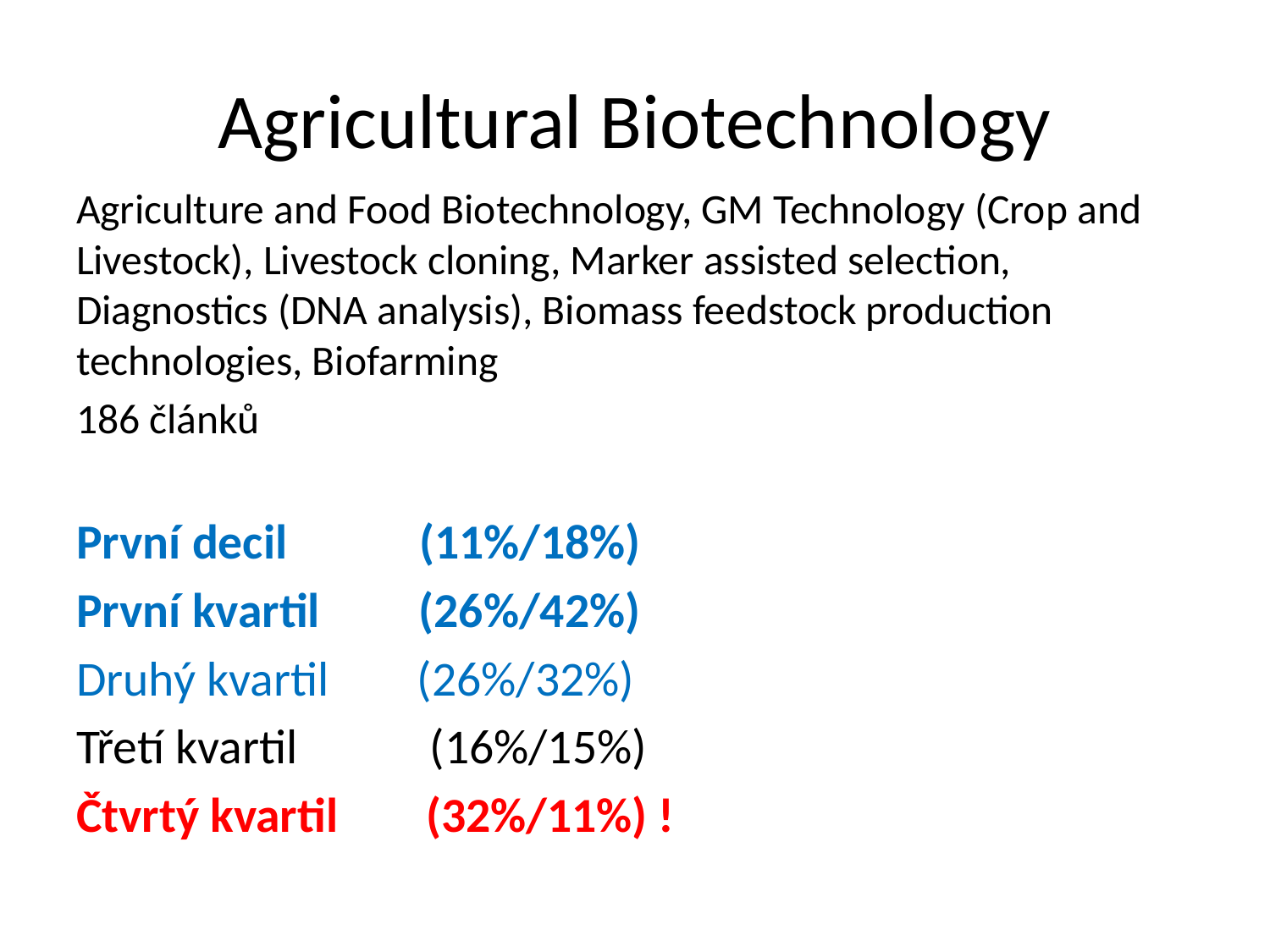

# Agricultural Biotechnology
Agriculture and Food Biotechnology, GM Technology (Crop and Livestock), Livestock cloning, Marker assisted selection, Diagnostics (DNA analysis), Biomass feedstock production technologies, Biofarming
186 článků

První decil            (11%/18%)
První kvartil         (26%/42%)
Druhý kvartil        (26%/32%)
Třetí kvartil            (16%/15%)
Čtvrtý kvartil        (32%/11%) !